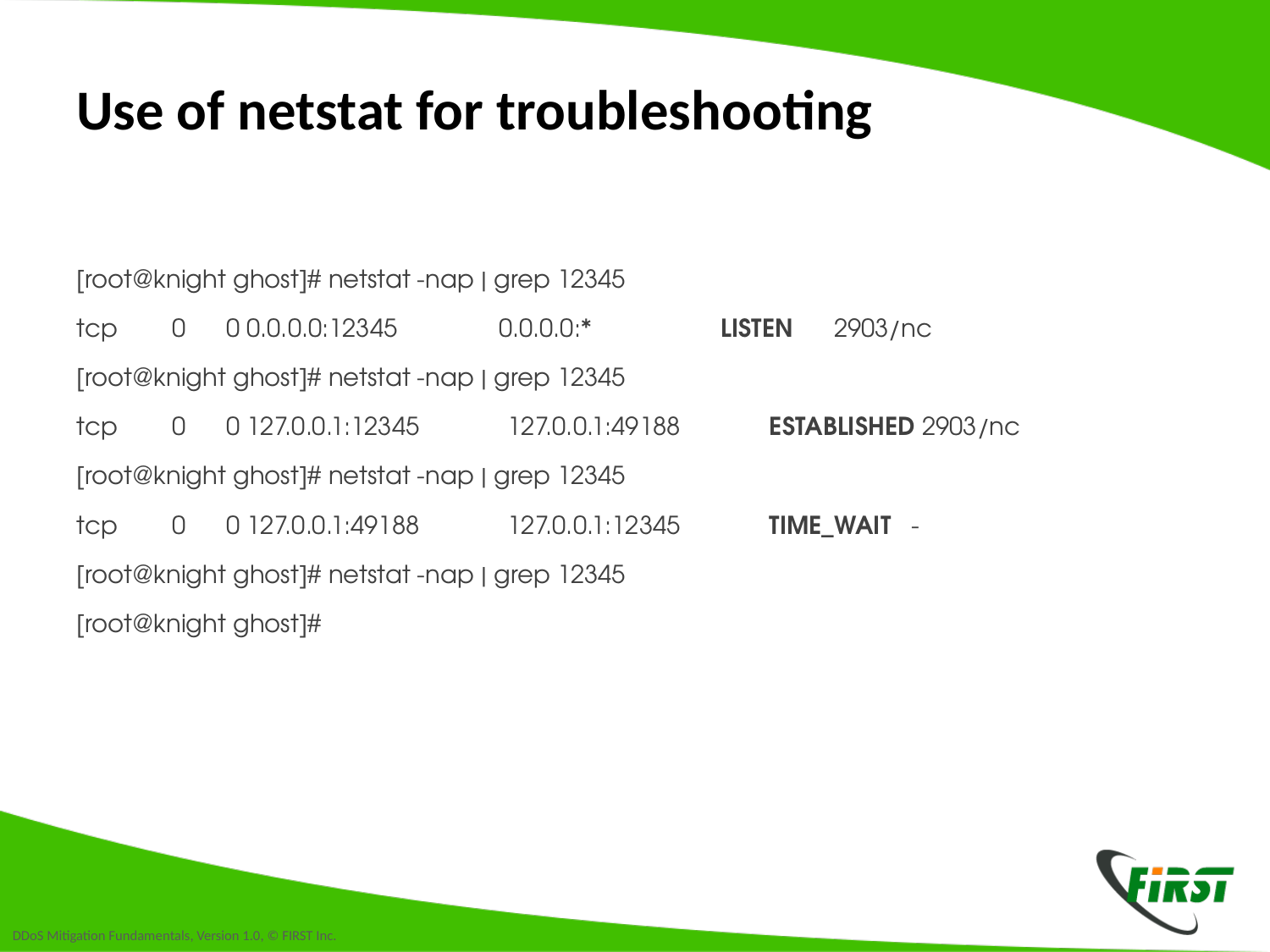

# Use of netstat for troubleshooting

[root@knight ghost]# netstat -nap | grep 12345
tcp        0      0 0.0.0.0:12345               0.0.0.0:*                   LISTEN      2903/nc
[root@knight ghost]# netstat -nap | grep 12345
tcp        0      0 127.0.0.1:12345             127.0.0.1:49188             ESTABLISHED 2903/nc
[root@knight ghost]# netstat -nap | grep 12345
tcp        0      0 127.0.0.1:49188             127.0.0.1:12345             TIME_WAIT   -
[root@knight ghost]# netstat -nap | grep 12345
[root@knight ghost]#